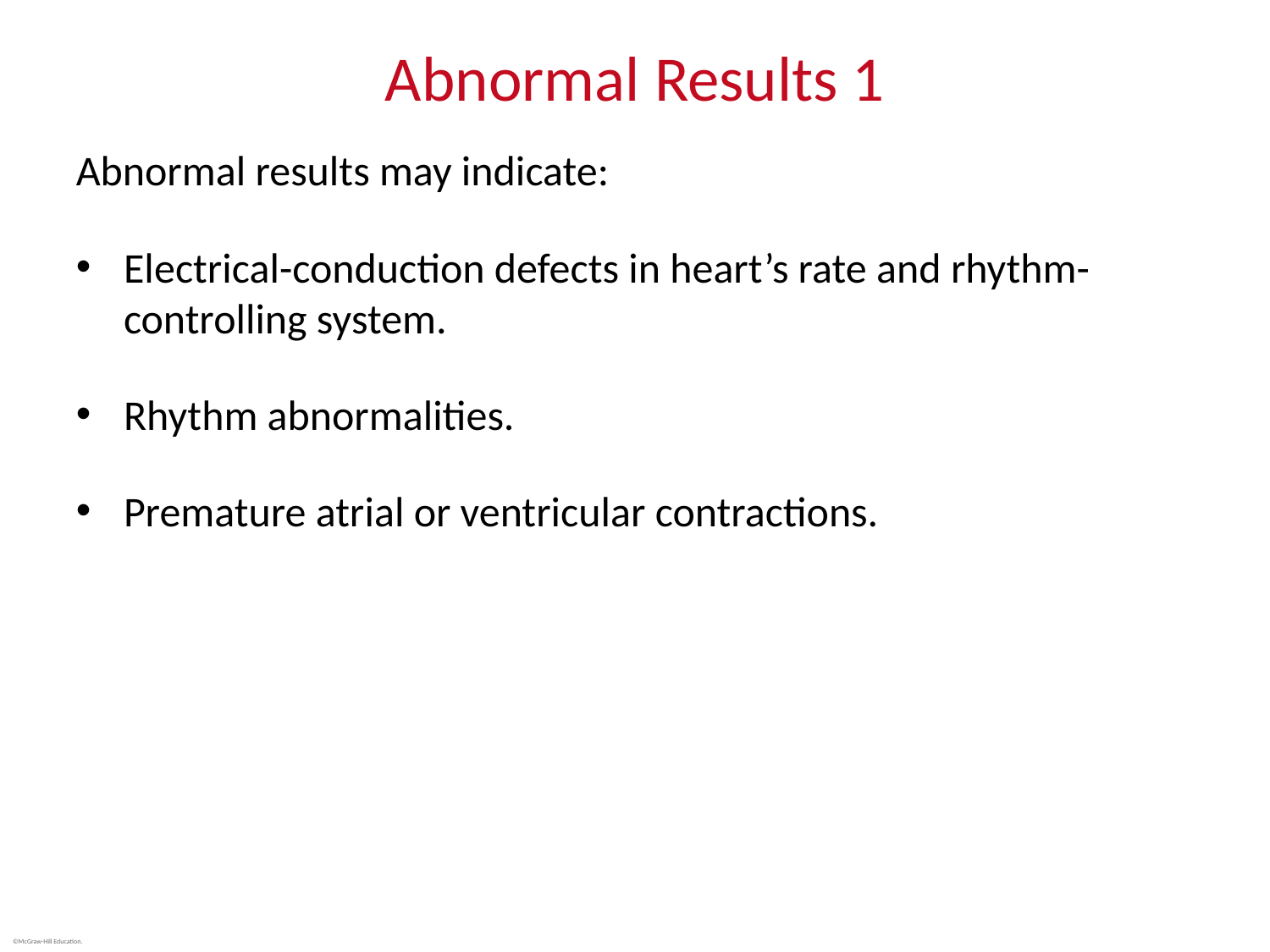

# Abnormal Results 1
Abnormal results may indicate:
Electrical-conduction defects in heart’s rate and rhythm-controlling system.
Rhythm abnormalities.
Premature atrial or ventricular contractions.